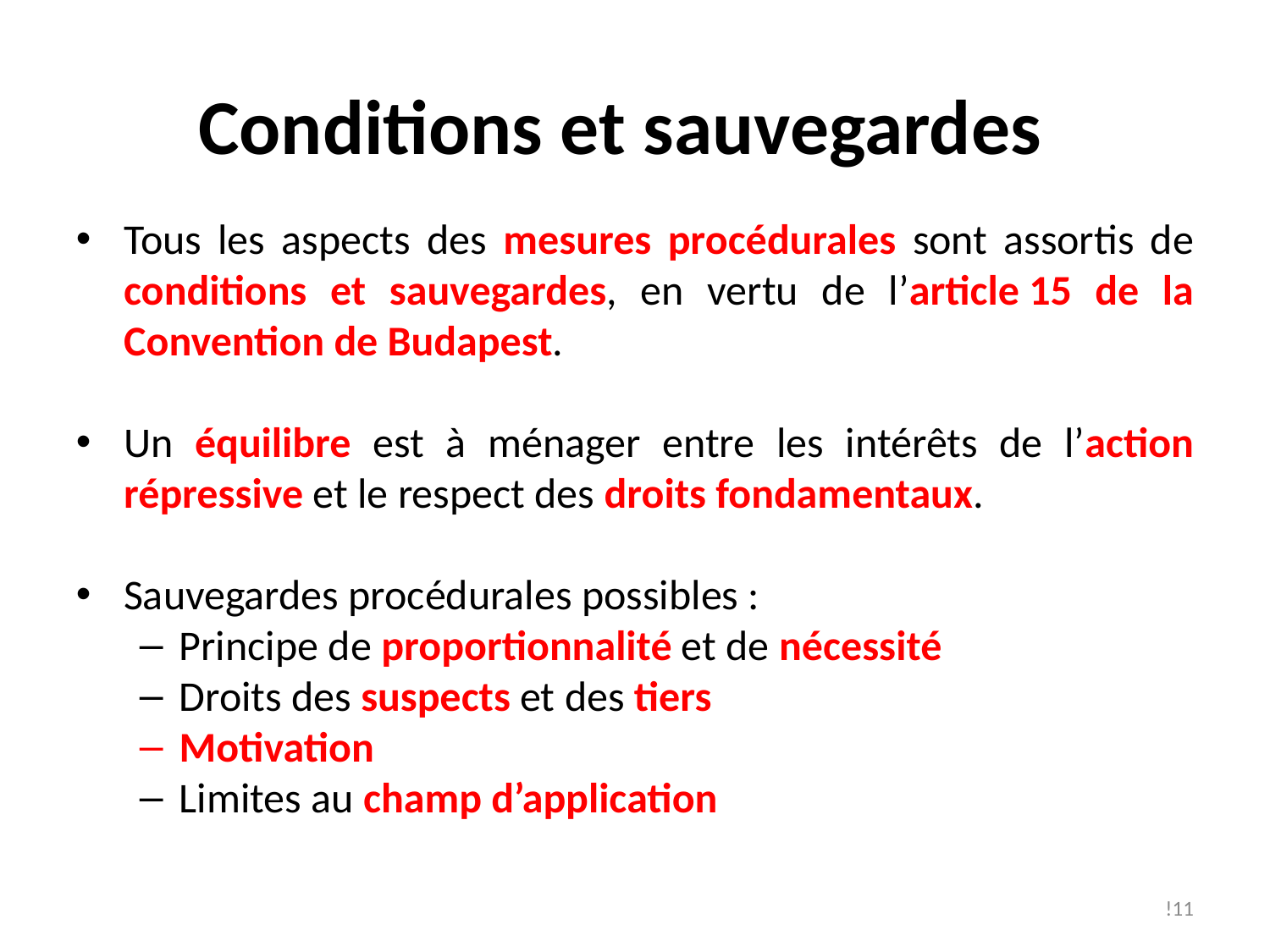

# Conditions et sauvegardes
Tous les aspects des mesures procédurales sont assortis de conditions et sauvegardes, en vertu de l’article 15 de la Convention de Budapest.

Un équilibre est à ménager entre les intérêts de l’action répressive et le respect des droits fondamentaux.

Sauvegardes procédurales possibles :
Principe de proportionnalité et de nécessité
Droits des suspects et des tiers
Motivation
Limites au champ d’application
!11